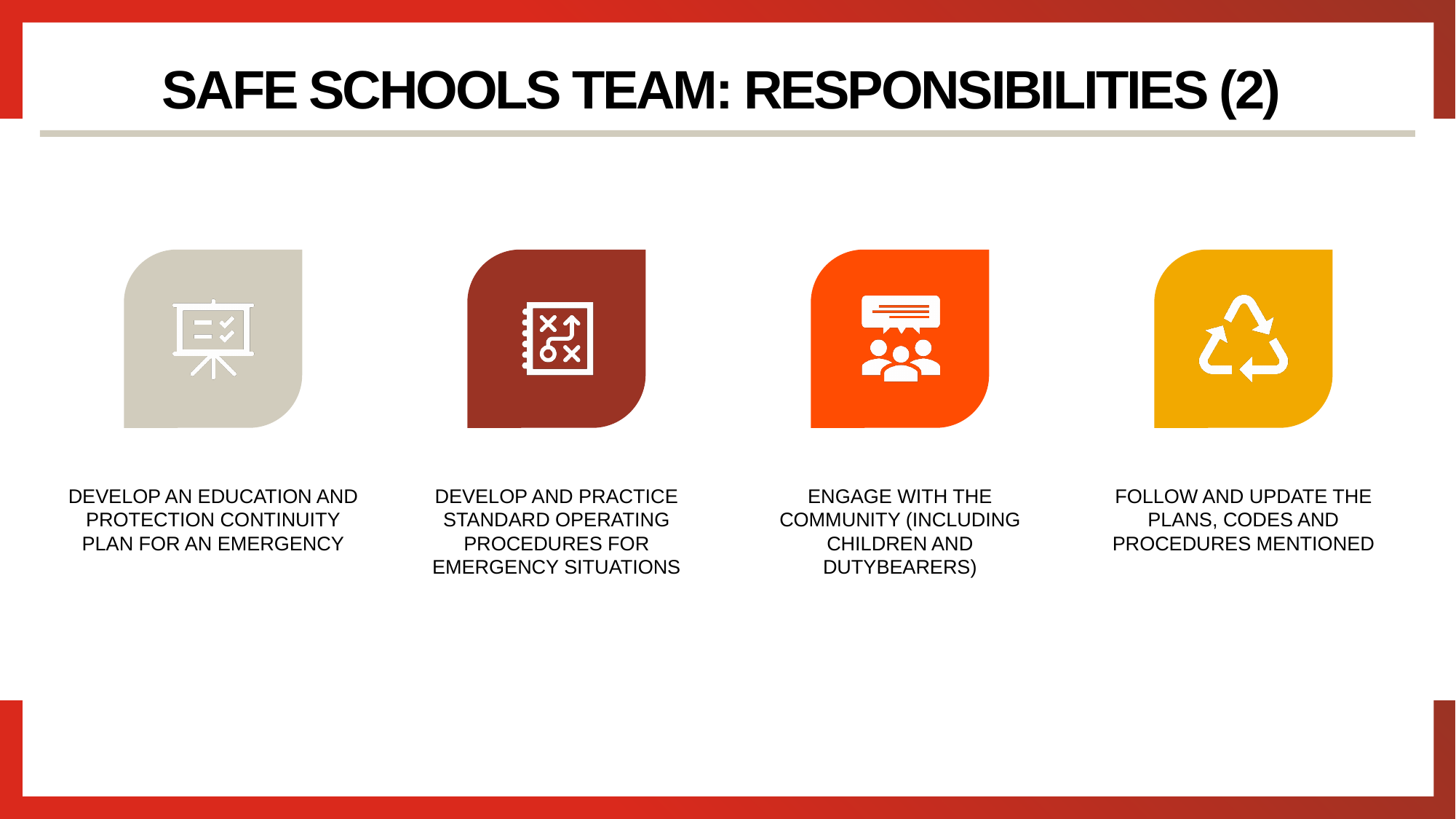

# Safe Schools Team: Responsibilities (2)
Develop an education and protection continuity plan for an emergency
Develop and practice standard operating procedures for emergency situations
Engage with the community (including children and dutybearers)
Follow and update the plans, codes and procedures mentioned